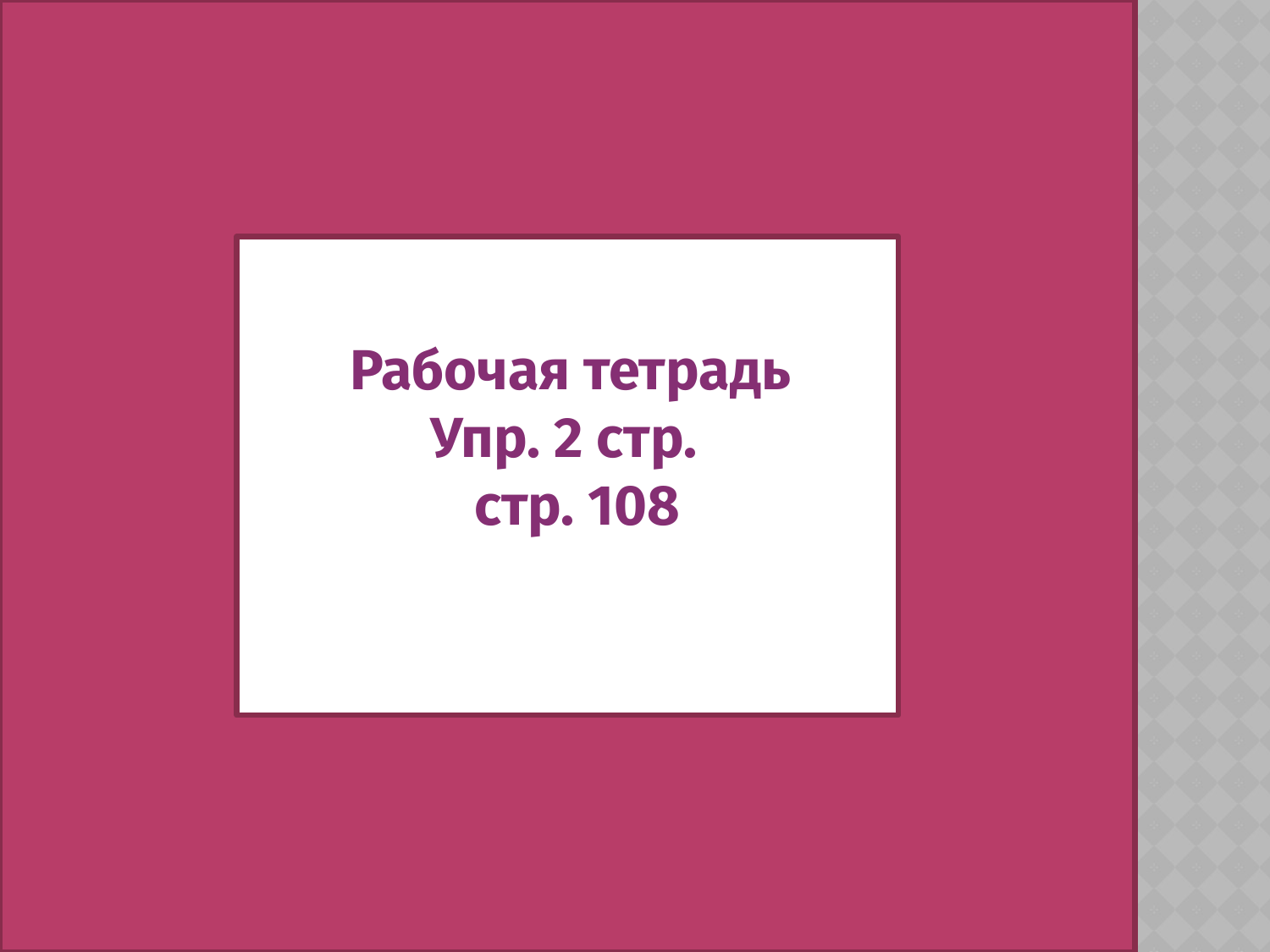

Рабочая тетрадь
Упр. 2 стр.
 стр. 108